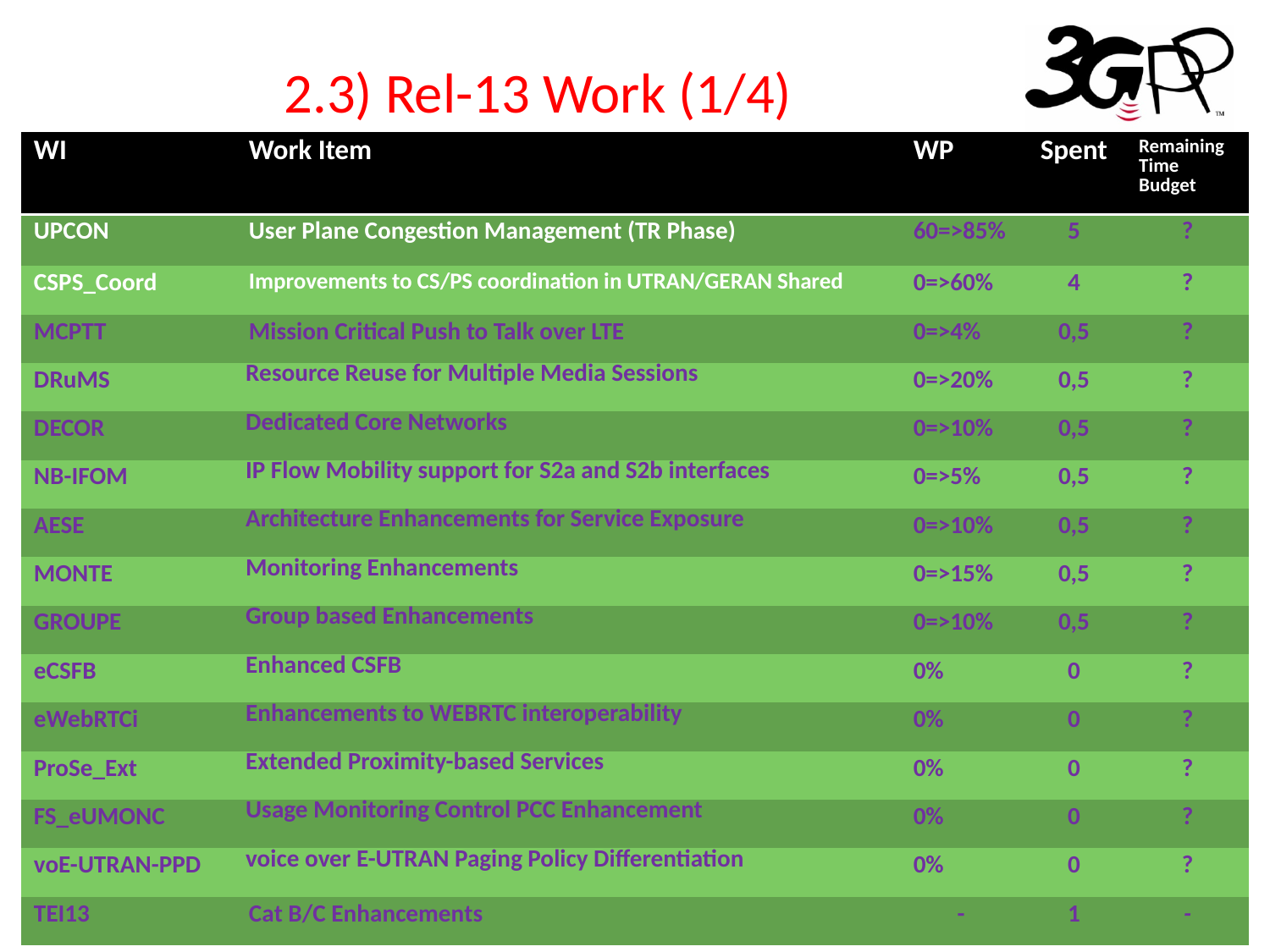

# 2.3) Rel-13 Work (1/4)
| WI | Work Item | WP | Spent | Remaining Time Budget |
| --- | --- | --- | --- | --- |
| UPCON | User Plane Congestion Management (TR Phase) | 60=>85% | 5 | ? |
| CSPS\_Coord | Improvements to CS/PS coordination in UTRAN/GERAN Shared | 0=>60% | 4 | ? |
| MCPTT | Mission Critical Push to Talk over LTE | 0=>4% | 0,5 | ? |
| DRuMS | Resource Reuse for Multiple Media Sessions | 0=>20% | 0,5 | ? |
| DECOR | Dedicated Core Networks | 0=>10% | 0,5 | ? |
| NB-IFOM | IP Flow Mobility support for S2a and S2b interfaces | 0=>5% | 0,5 | ? |
| AESE | Architecture Enhancements for Service Exposure | 0=>10% | 0,5 | ? |
| MONTE | Monitoring Enhancements | 0=>15% | 0,5 | ? |
| GROUPE | Group based Enhancements | 0=>10% | 0,5 | ? |
| eCSFB | Enhanced CSFB | 0% | 0 | ? |
| eWebRTCi | Enhancements to WEBRTC interoperability | 0% | 0 | ? |
| ProSe\_Ext | Extended Proximity-based Services | 0% | 0 | ? |
| FS\_eUMONC | Usage Monitoring Control PCC Enhancement | 0% | 0 | ? |
| voE-UTRAN-PPD | voice over E-UTRAN Paging Policy Differentiation | 0% | 0 | ? |
| TEI13 | Cat B/C Enhancements | - | 1 | - |